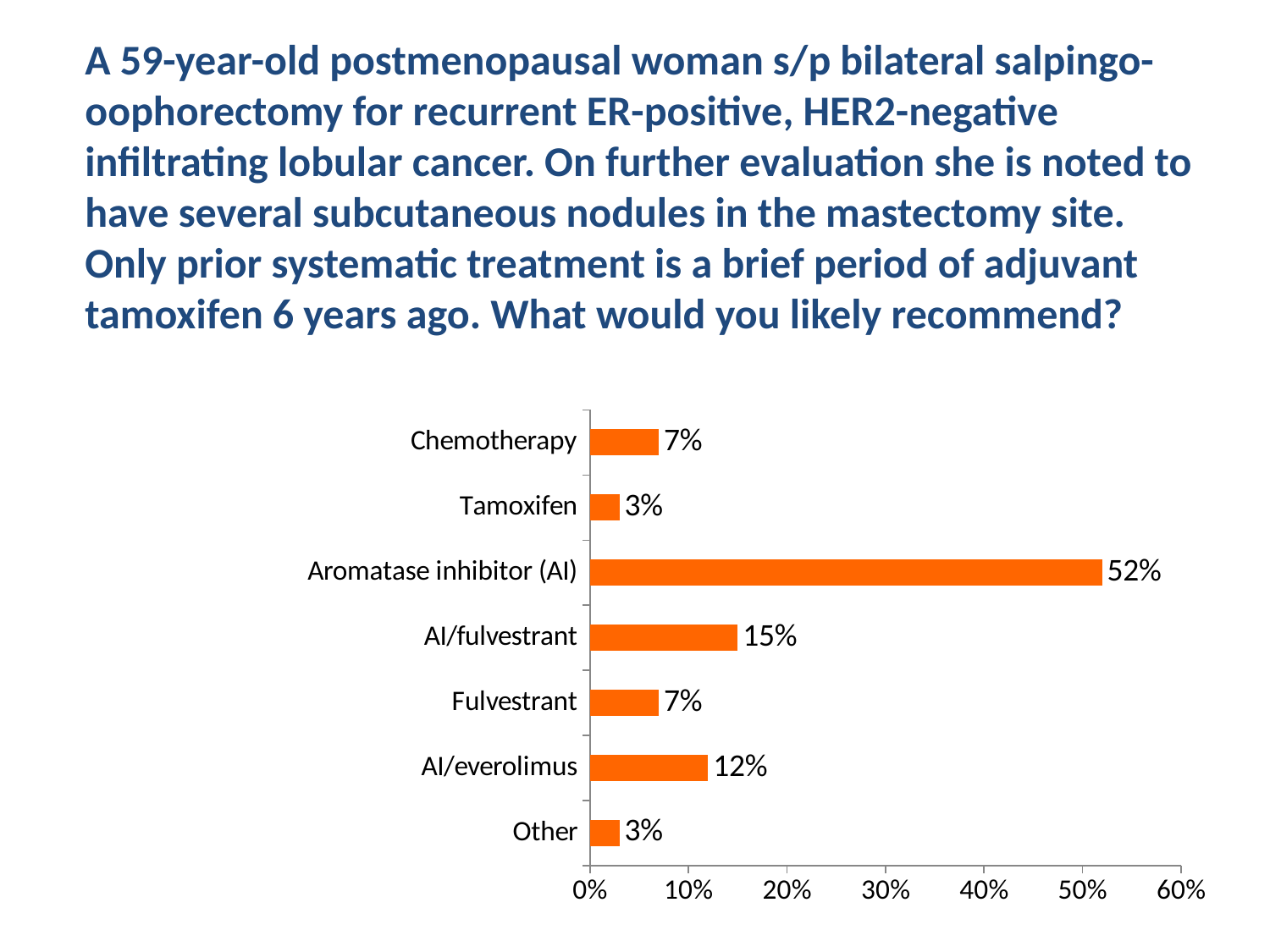

A 59-year-old postmenopausal woman s/p bilateral salpingo-oophorectomy for recurrent ER-positive, HER2-negative infiltrating lobular cancer. On further evaluation she is noted to have several subcutaneous nodules in the mastectomy site. Only prior systematic treatment is a brief period of adjuvant tamoxifen 6 years ago. What would you likely recommend?

### Chart

| Category | Series 1 |
|---|---|
| Other | 0.03 |
| AI/everolimus | 0.12 |
| Fulvestrant | 0.07 |
| AI/fulvestrant | 0.15 |
| Aromatase inhibitor (AI) | 0.52 |
| Tamoxifen | 0.03 |
| Chemotherapy | 0.07 |